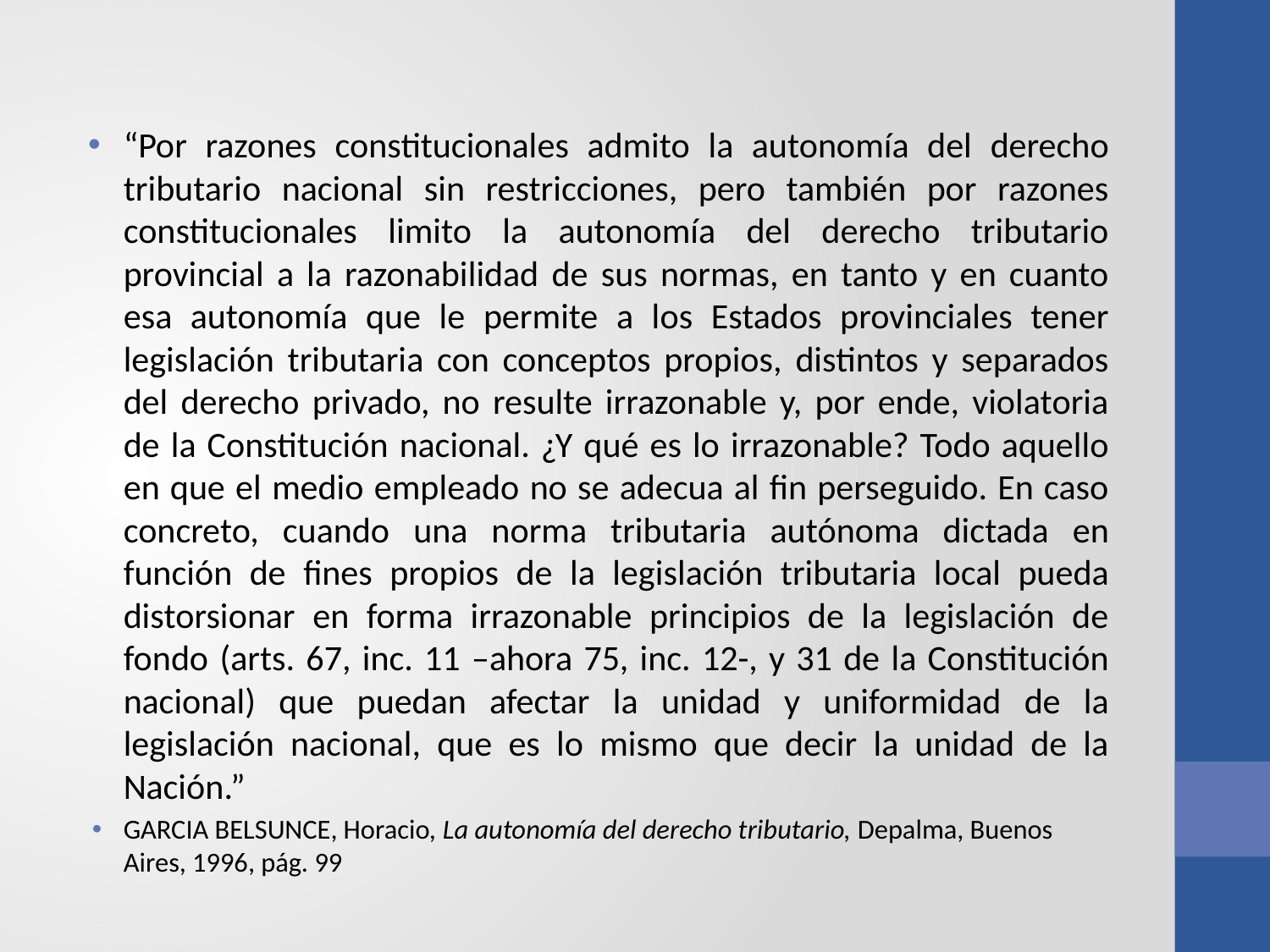

#
“Por razones constitucionales admito la autonomía del derecho tributario nacional sin restricciones, pero también por razones constitucionales limito la autonomía del derecho tributario provincial a la razonabilidad de sus normas, en tanto y en cuanto esa autonomía que le permite a los Estados provinciales tener legislación tributaria con conceptos propios, distintos y separados del derecho privado, no resulte irrazonable y, por ende, violatoria de la Constitución nacional. ¿Y qué es lo irrazonable? Todo aquello en que el medio empleado no se adecua al fin perseguido. En caso concreto, cuando una norma tributaria autónoma dictada en función de fines propios de la legislación tributaria local pueda distorsionar en forma irrazonable principios de la legislación de fondo (arts. 67, inc. 11 –ahora 75, inc. 12-, y 31 de la Constitución nacional) que puedan afectar la unidad y uniformidad de la legislación nacional, que es lo mismo que decir la unidad de la Nación.”
GARCIA BELSUNCE, Horacio, La autonomía del derecho tributario, Depalma, Buenos Aires, 1996, pág. 99